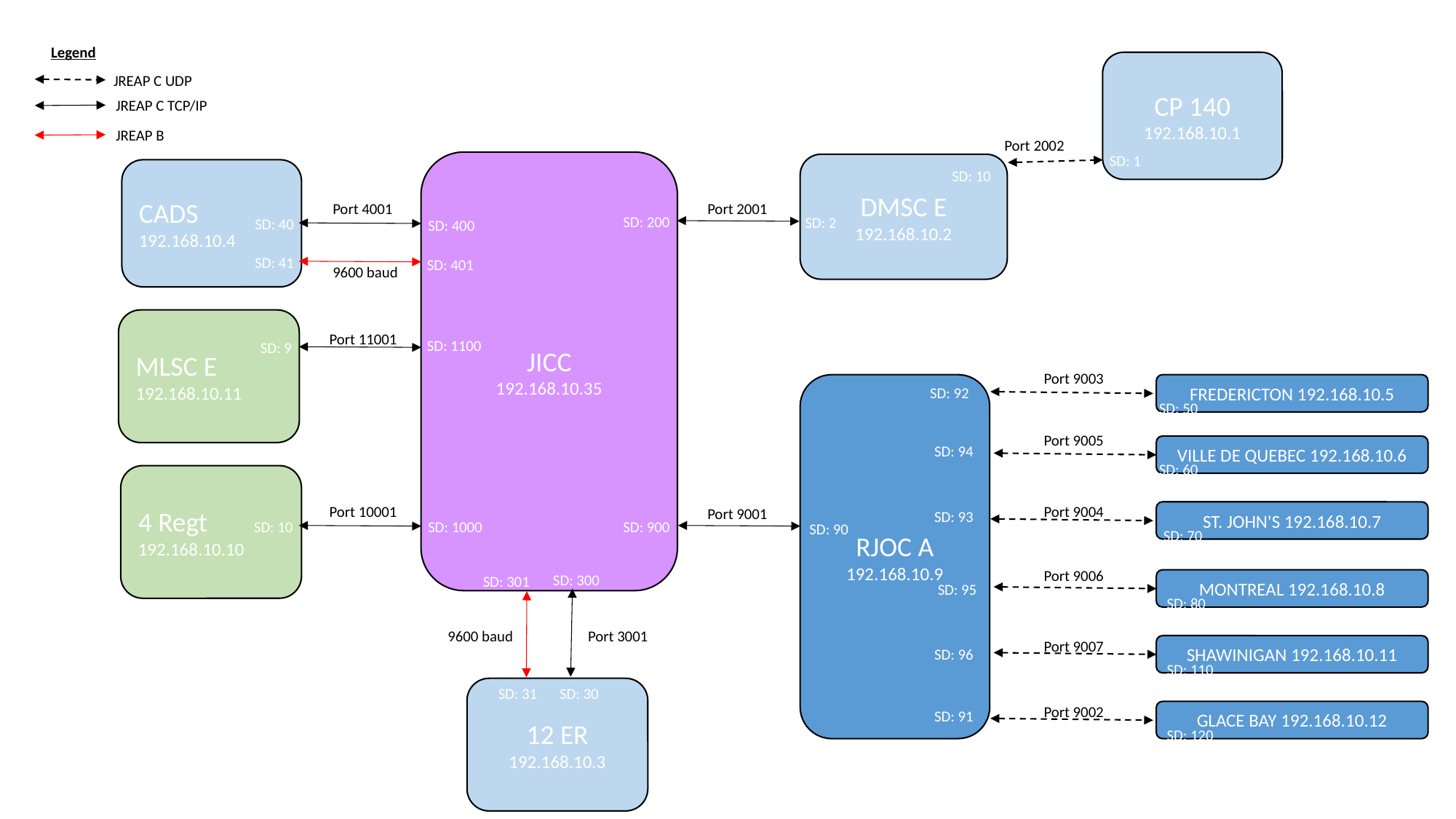

Legend
CP 140
192.168.10.1
JREAP C UDP
JREAP C TCP/IP
JREAP B
Port 2002
SD: 1
JICC
192.168.10.35
DMSC E
192.168.10.2
CADS
192.168.10.4
SD: 10
Port 4001
Port 2001
SD: 200
SD: 2
SD: 40
SD: 400
SD: 41
SD: 401
9600 baud
MLSC E
192.168.10.11
Port 11001
SD: 1100
SD: 9
Port 9003
FREDERICTON 192.168.10.5
RJOC A
192.168.10.9
SD: 92
SD: 50
Port 9005
VILLE DE QUEBEC 192.168.10.6
SD: 94
SD: 60
4 Regt
192.168.10.10
Port 10001
Port 9004
Port 9001
ST. JOHN'S 192.168.10.7
SD: 93
SD: 10
SD: 900
SD: 1000
SD: 90
SD: 70
Port 9006
SD: 300
SD: 301
MONTREAL 192.168.10.8
SD: 95
SD: 80
9600 baud
Port 3001
Port 9007
SHAWINIGAN 192.168.10.11
SD: 96
SD: 110
12 ER
192.168.10.3
SD: 31
SD: 30
Port 9002
GLACE BAY 192.168.10.12
SD: 91
SD: 120